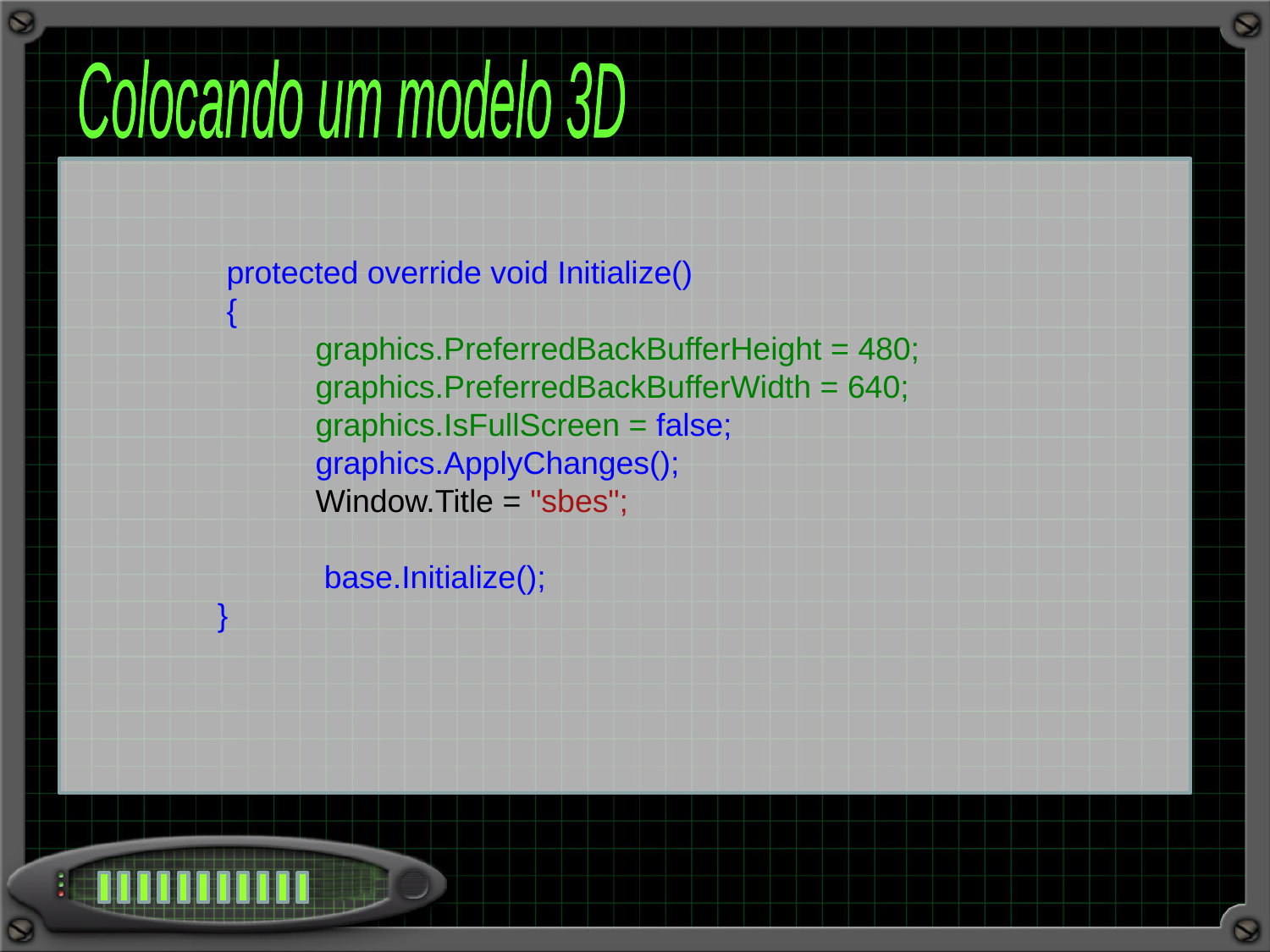

Colocando um modelo 3D

 protected override void Initialize()
 {
           graphics.PreferredBackBufferHeight = 480;
           graphics.PreferredBackBufferWidth = 640;
           graphics.IsFullScreen = false;
           graphics.ApplyChanges();
           Window.Title = "sbes";

            base.Initialize();
}